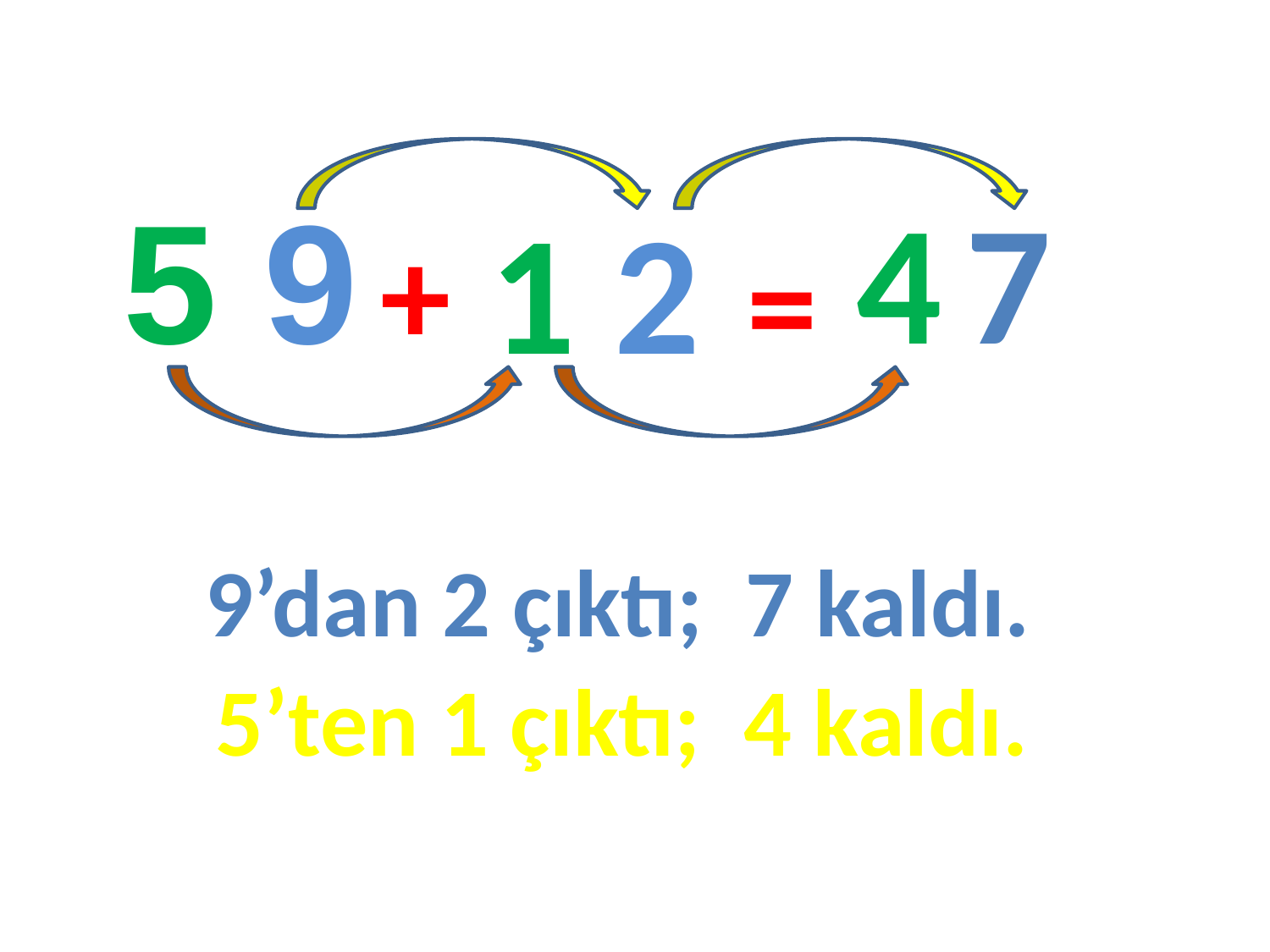

5 9
4
7
1 2
+
=

9’dan 2 çıktı;  7 kaldı.
5’ten 1 çıktı;  4 kaldı.